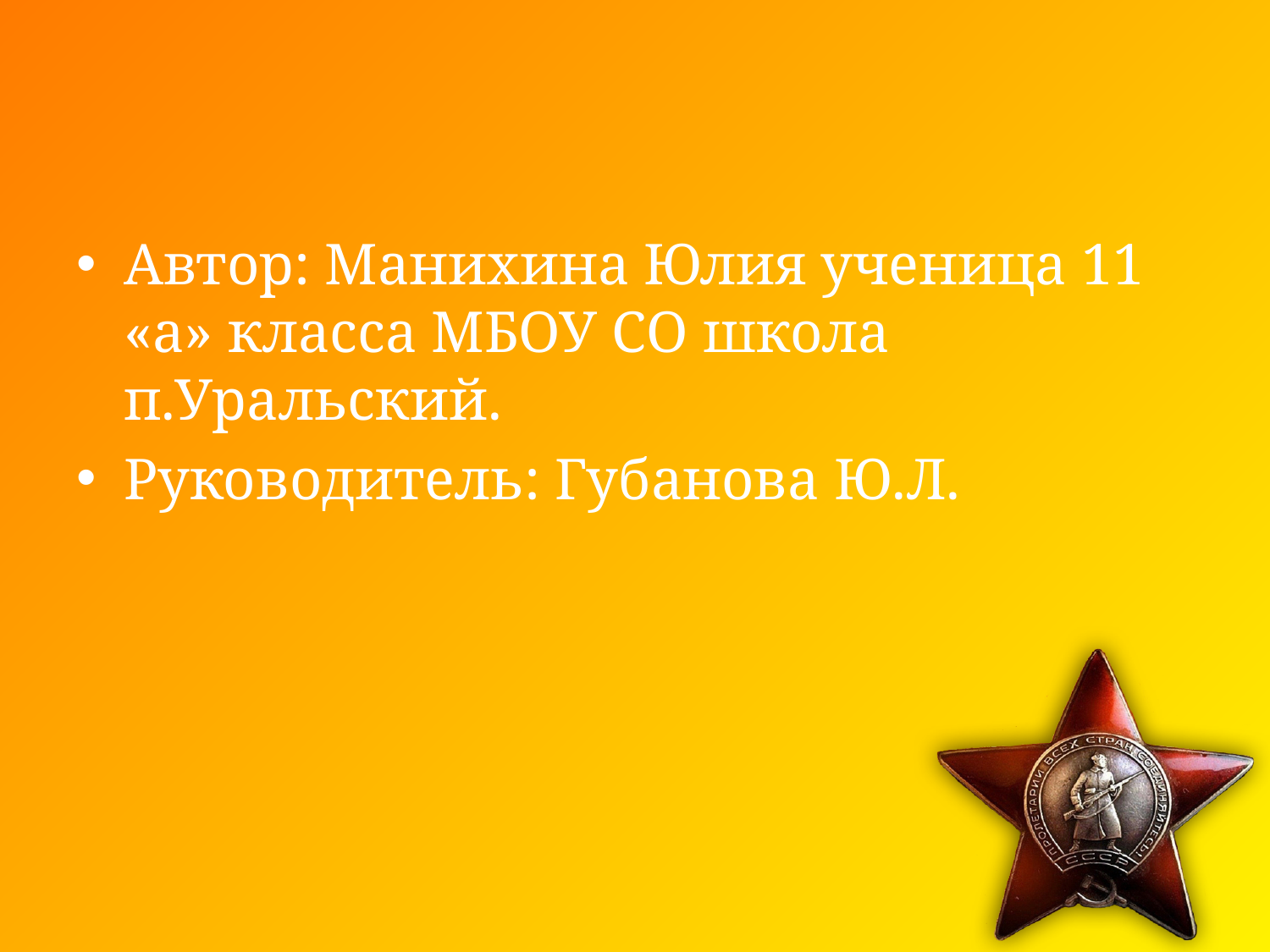

#
Автор: Манихина Юлия ученица 11 «а» класса МБОУ СО школа п.Уральский.
Руководитель: Губанова Ю.Л.